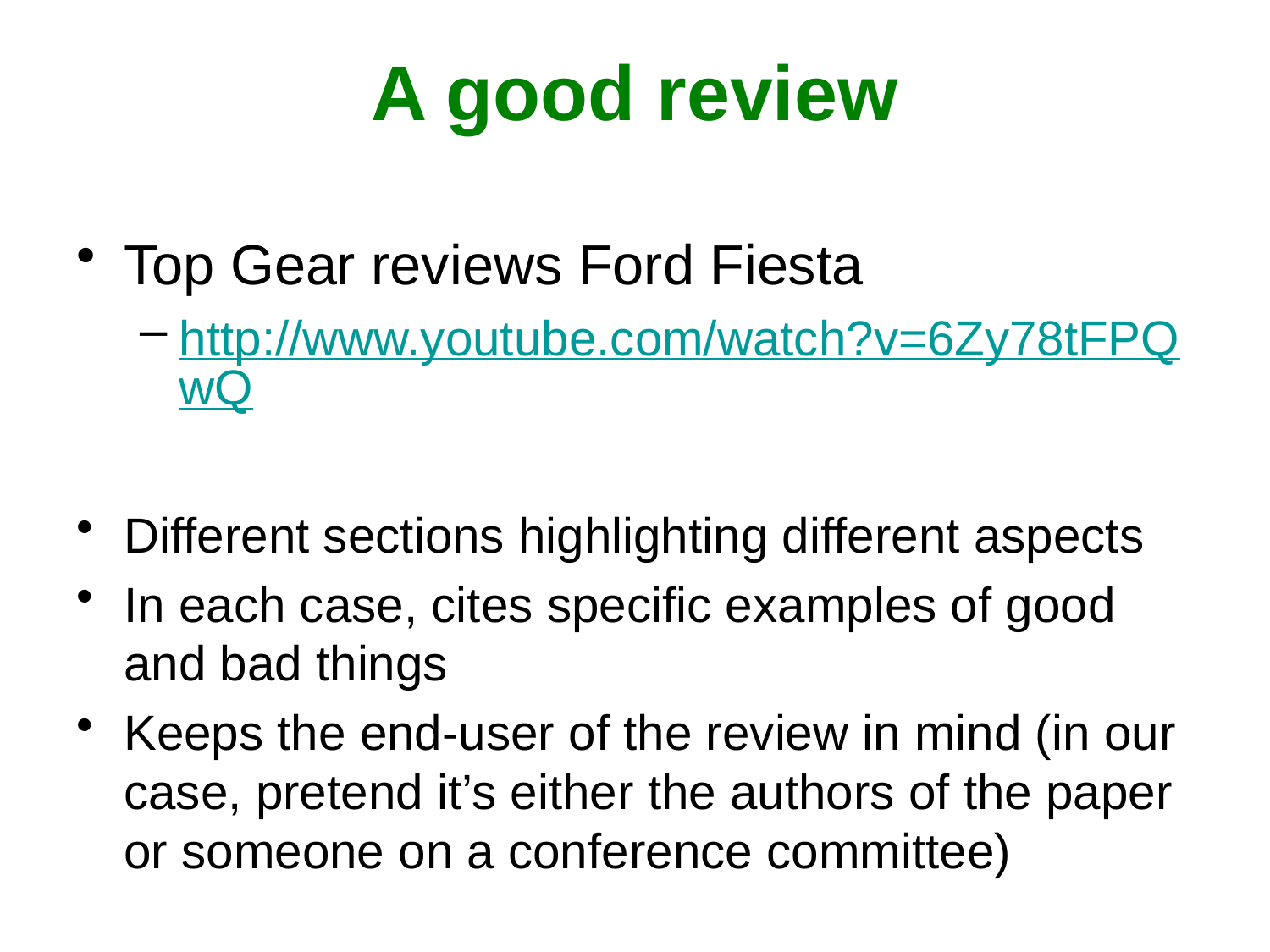

# A good review
Top Gear reviews Ford Fiesta
http://www.youtube.com/watch?v=6Zy78tFPQwQ

Different sections highlighting different aspects
In each case, cites specific examples of good and bad things
Keeps the end-user of the review in mind (in our case, pretend it’s either the authors of the paper or someone on a conference committee)